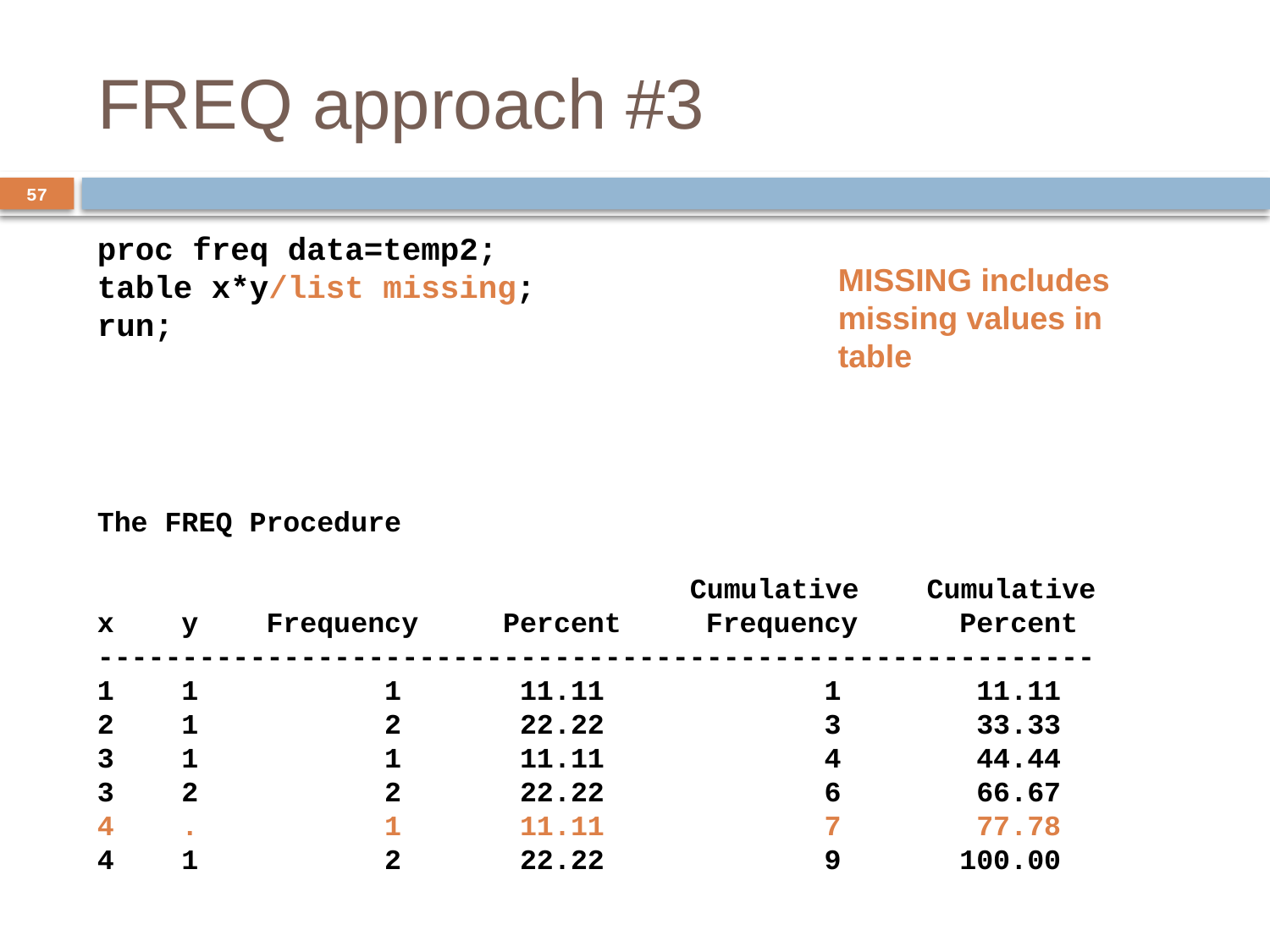

FREQ approach #3
57
proc freq data=temp2;
table x*y/list missing;
run;
MISSING includes missing values in table
The FREQ Procedure

                                   Cumulative    Cumulative
x    y    Frequency     Percent     Frequency      Percent
-----------------------------------------------------------
1    1           1       11.11             1        11.11
2    1           2       22.22             3        33.33
3    1           1       11.11             4        44.44
3    2           2       22.22             6        66.67
4    .           1       11.11             7        77.78
4    1           2       22.22             9       100.00